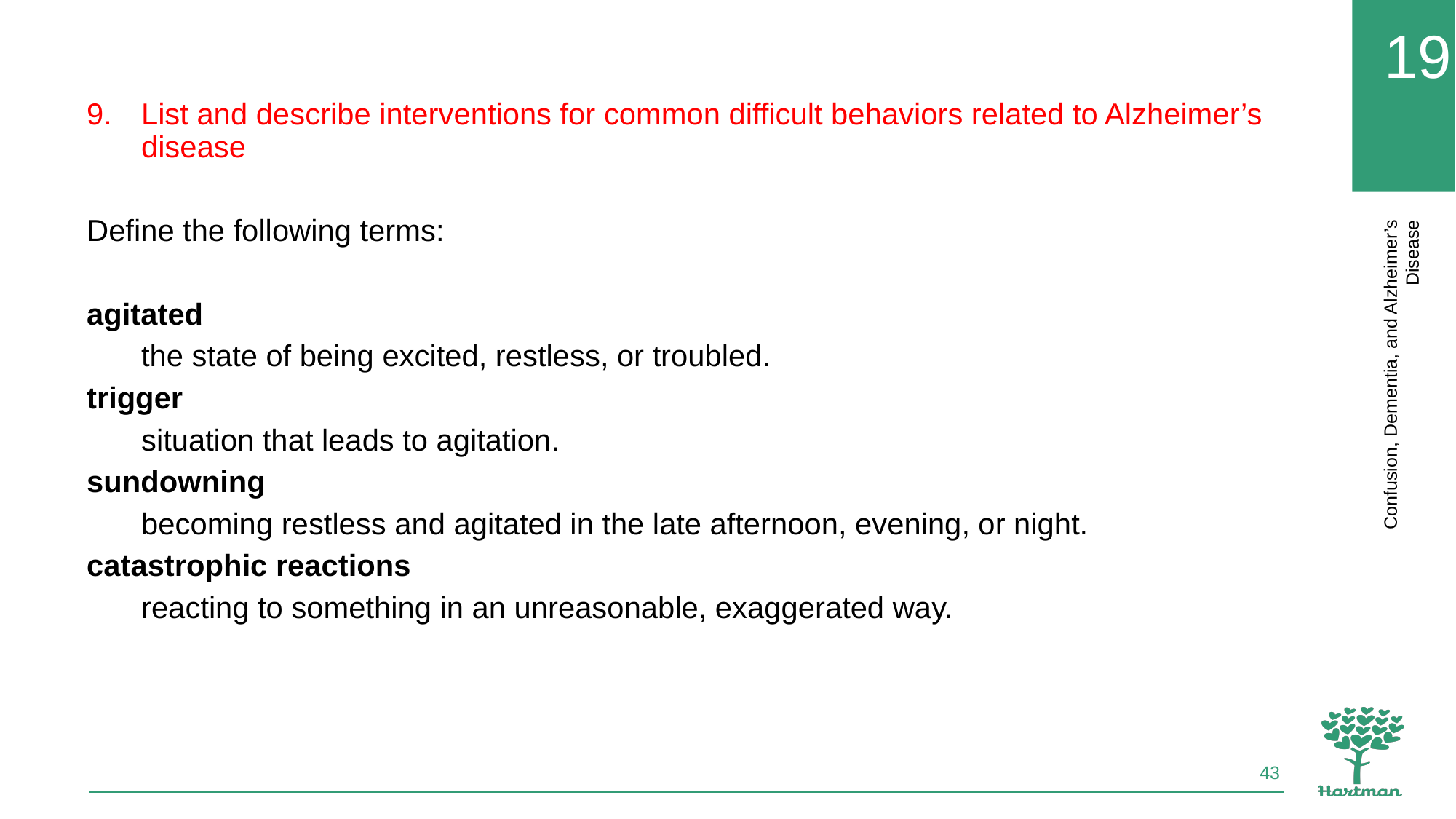

List and describe interventions for common difficult behaviors related to Alzheimer’s disease

Define the following terms:

agitated
the state of being excited, restless, or troubled.
trigger
situation that leads to agitation.
sundowning
becoming restless and agitated in the late afternoon, evening, or night.
catastrophic reactions
reacting to something in an unreasonable, exaggerated way.

43